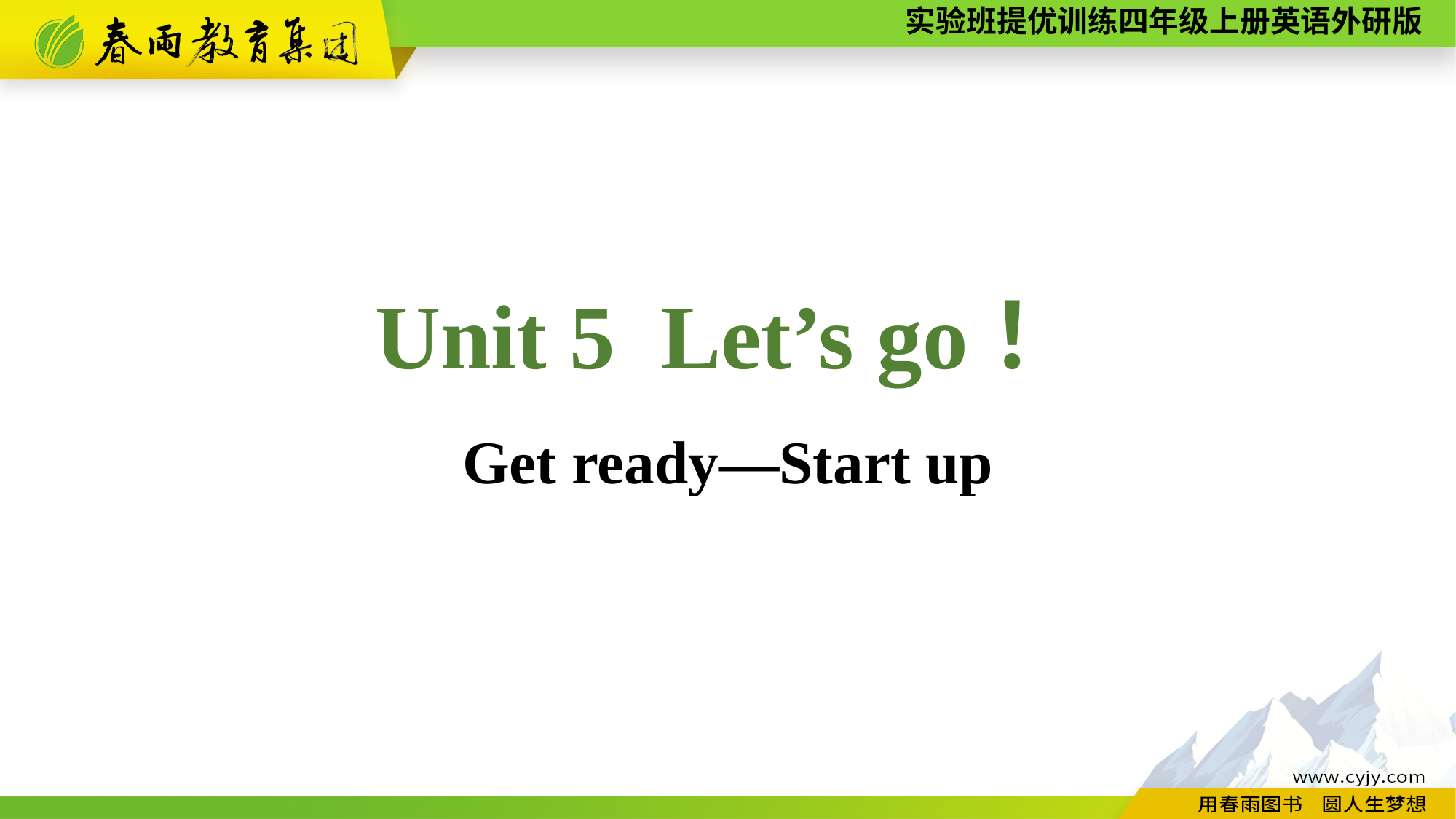

Unit 5  Let’s go！
Get ready—Start up